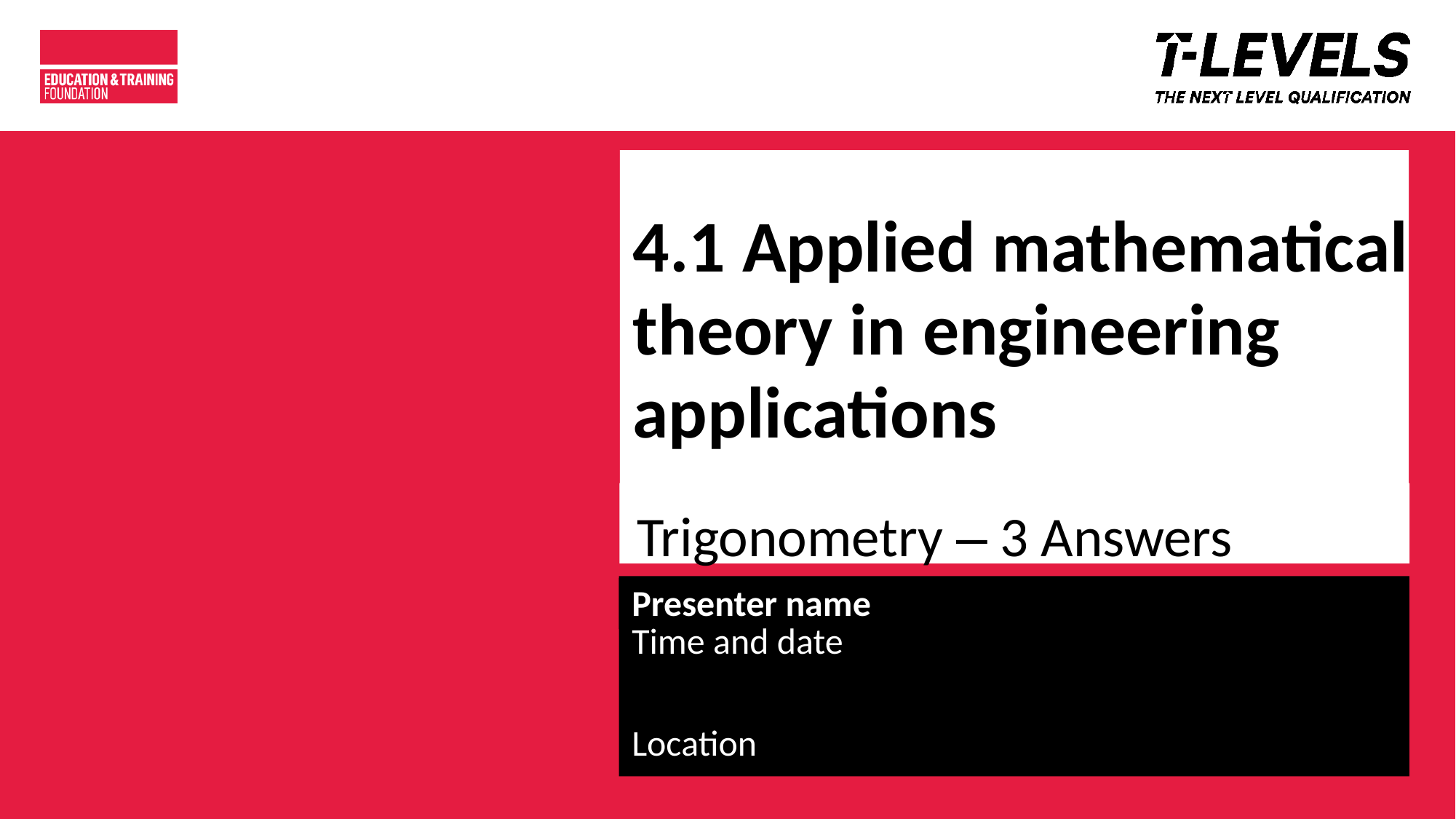

# 4.1 Applied mathematical theory in engineering applications
Trigonometry – 3 Answers
Presenter name
Time and date
Location